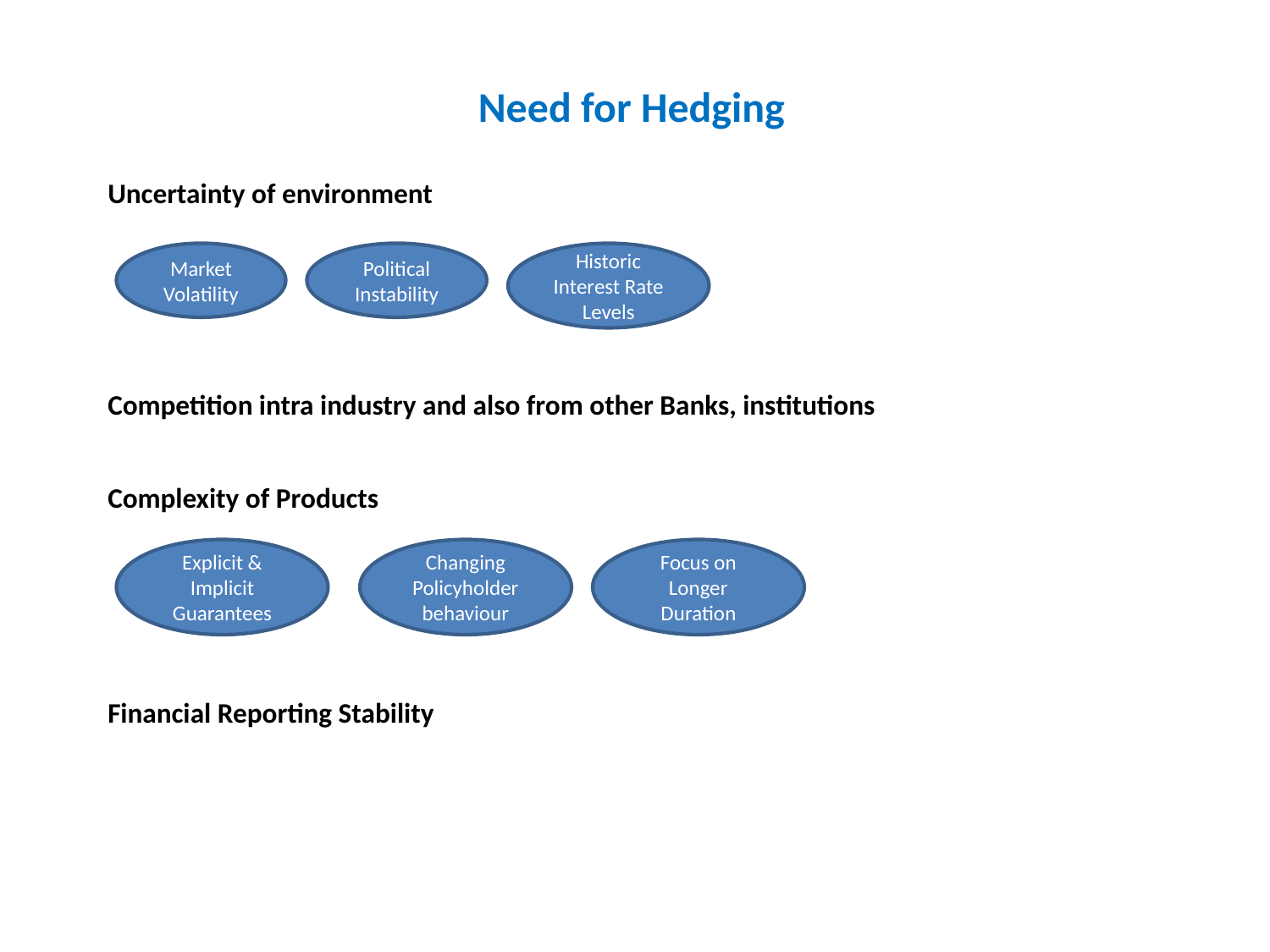

Need for Hedging
Uncertainty of environment

Competition intra industry and also from other Banks, institutions

Complexity of Products

Financial Reporting Stability

Market Volatility
Political Instability
Historic Interest Rate Levels
Explicit & Implicit Guarantees
Changing Policyholder behaviour
Focus on Longer Duration